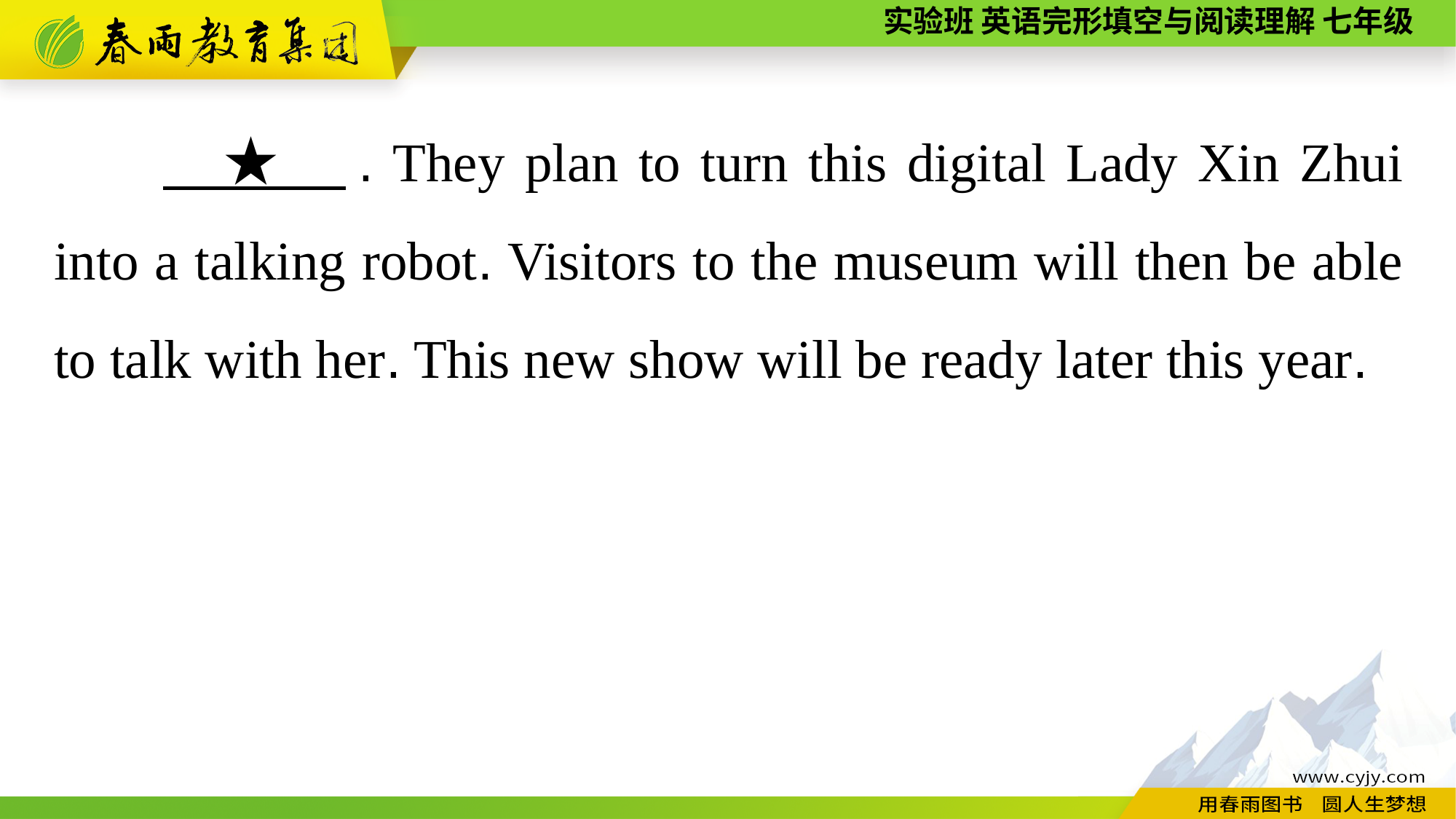

★　. They plan to turn this digital Lady Xin Zhui into a talking robot. Visitors to the museum will then be able to talk with her. This new show will be ready later this year.